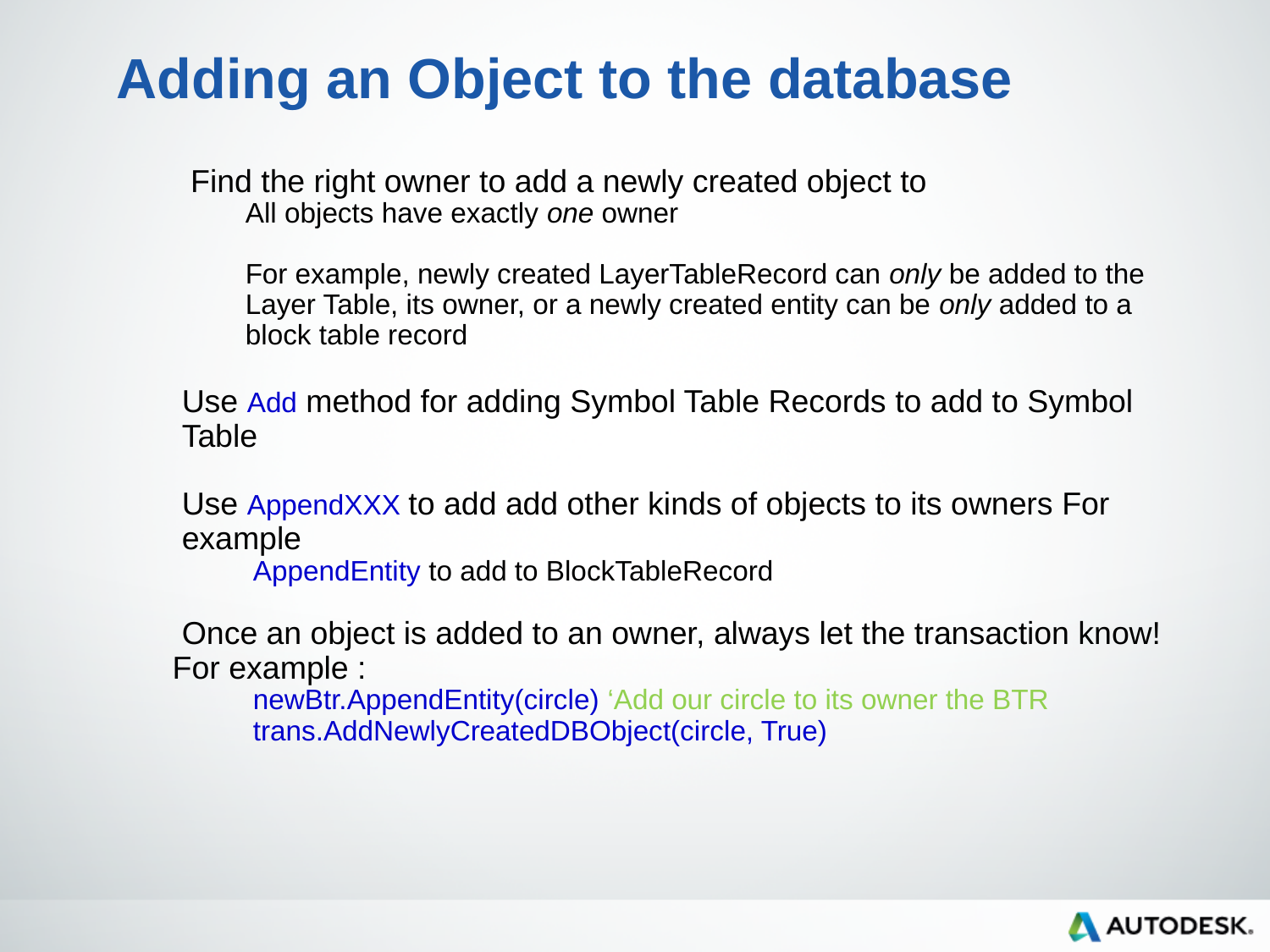

Adding an Object to the database
 Find the right owner to add a newly created object to
All objects have exactly one owner

For example, newly created LayerTableRecord can only be added to the Layer Table, its owner, or a newly created entity can be only added to a block table record

Use Add method for adding Symbol Table Records to add to Symbol Table

Use AppendXXX to add add other kinds of objects to its owners For example
 AppendEntity to add to BlockTableRecord

Once an object is added to an owner, always let the transaction know!
   For example :
 newBtr.AppendEntity(circle) ‘Add our circle to its owner the BTR
 trans.AddNewlyCreatedDBObject(circle, True)